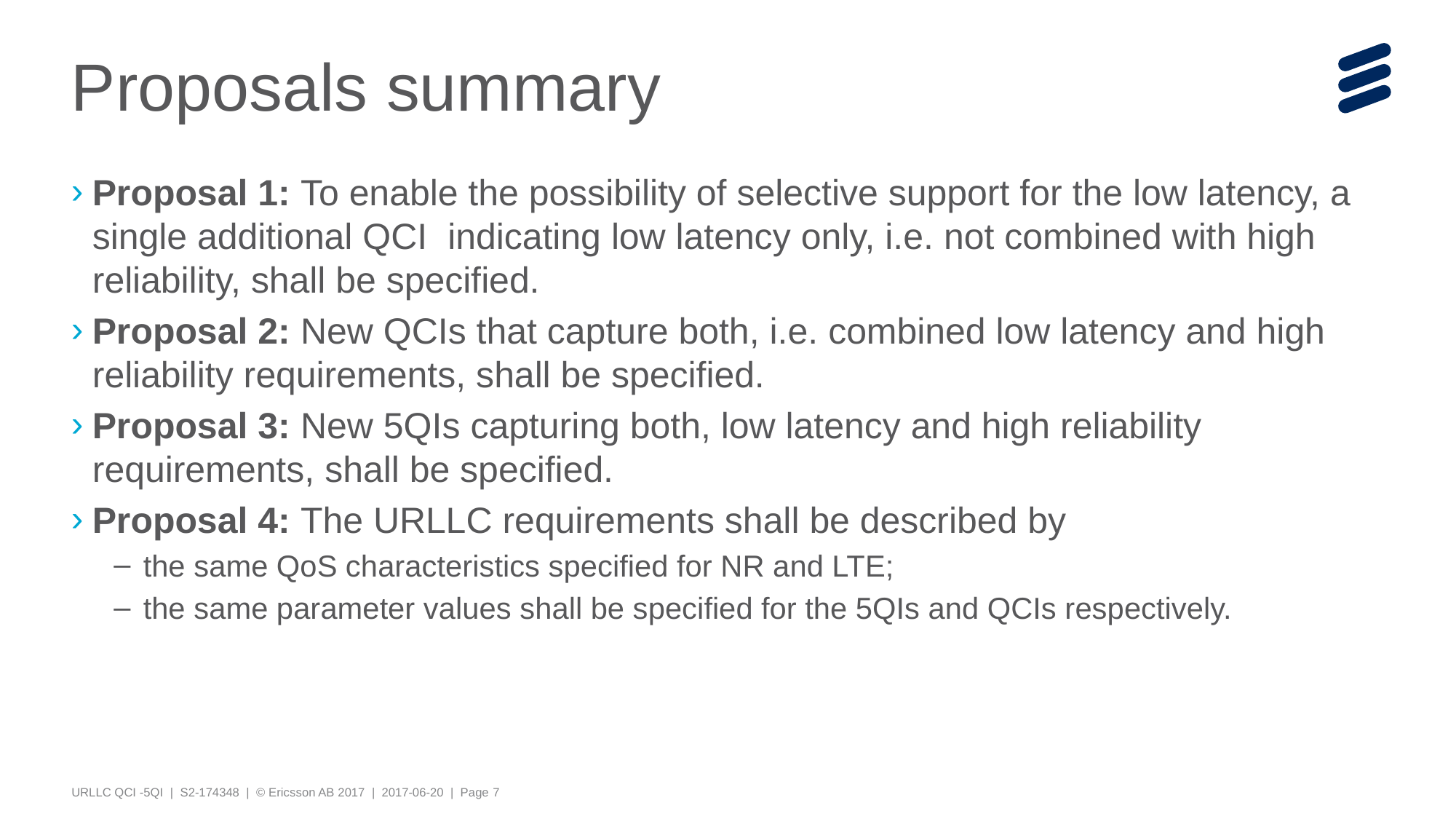

# Proposals summary
Proposal 1: To enable the possibility of selective support for the low latency, a single additional QCI  indicating low latency only, i.e. not combined with high reliability, shall be specified.
Proposal 2: New QCIs that capture both, i.e. combined low latency and high reliability requirements, shall be specified.
Proposal 3: New 5QIs capturing both, low latency and high reliability requirements, shall be specified.
Proposal 4: The URLLC requirements shall be described by
 the same QoS characteristics specified for NR and LTE;
 the same parameter values shall be specified for the 5QIs and QCIs respectively.